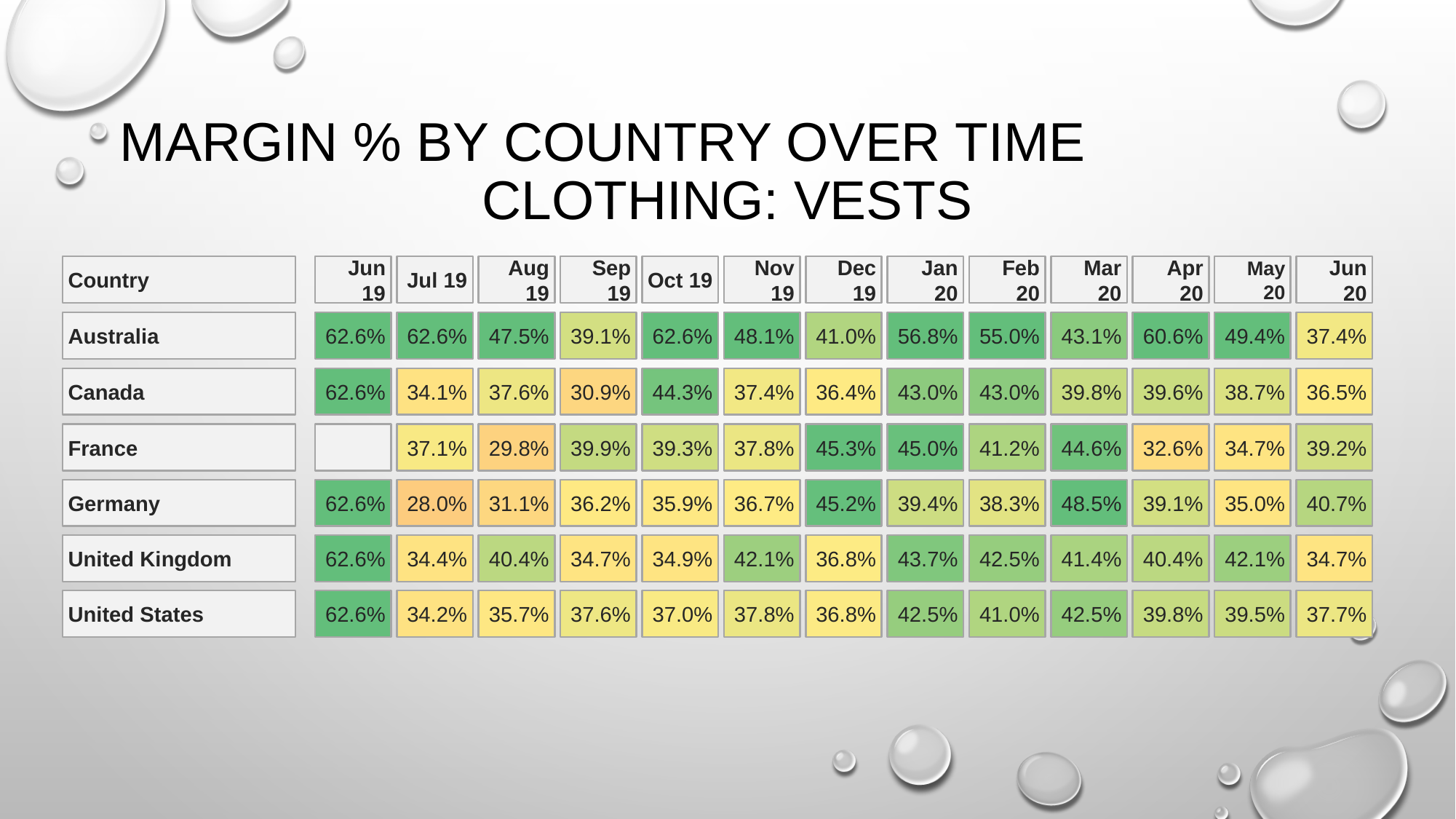

# Margin % by Country over time
Clothing: Vests
Country
Jun 19
Jul 19
Aug 19
Sep 19
Oct 19
Nov 19
Dec 19
Jan 20
Feb 20
Mar 20
Apr 20
May 20
Jun 20
Australia
62.6%
62.6%
47.5%
39.1%
62.6%
48.1%
41.0%
56.8%
55.0%
43.1%
60.6%
49.4%
37.4%
Canada
62.6%
34.1%
37.6%
30.9%
44.3%
37.4%
36.4%
43.0%
43.0%
39.8%
39.6%
38.7%
36.5%
France

37.1%
29.8%
39.9%
39.3%
37.8%
45.3%
45.0%
41.2%
44.6%
32.6%
34.7%
39.2%
Germany
62.6%
28.0%
31.1%
36.2%
35.9%
36.7%
45.2%
39.4%
38.3%
48.5%
39.1%
35.0%
40.7%
United Kingdom
62.6%
34.4%
40.4%
34.7%
34.9%
42.1%
36.8%
43.7%
42.5%
41.4%
40.4%
42.1%
34.7%
United States
62.6%
34.2%
35.7%
37.6%
37.0%
37.8%
36.8%
42.5%
41.0%
42.5%
39.8%
39.5%
37.7%